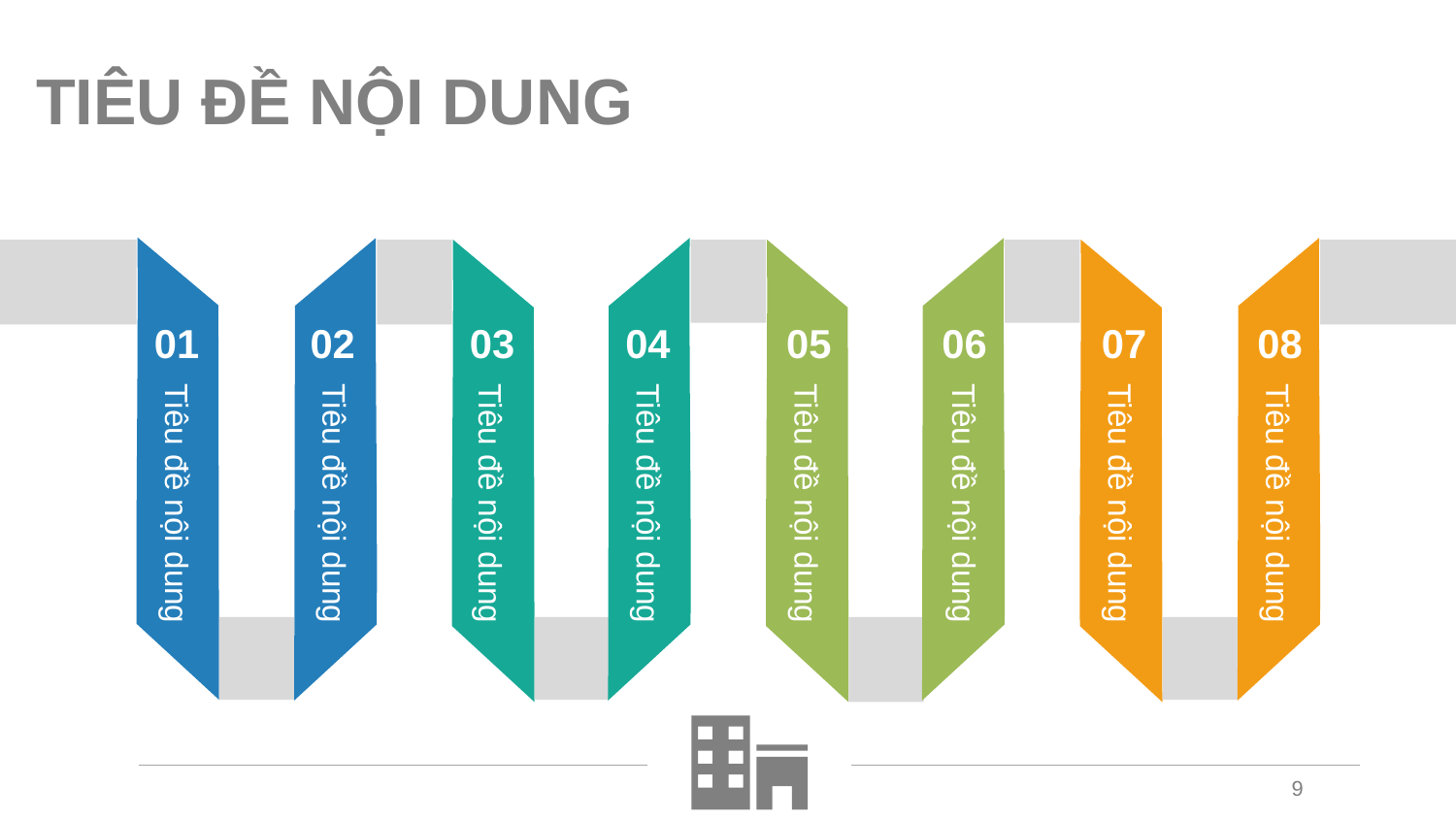

TIÊU ĐỀ NỘI DUNG

01
Tiêu đề nội dung

02
Tiêu đề nội dung

04
Tiêu đề nội dung

06
Tiêu đề nội dung

08
Tiêu đề nội dung

03
Tiêu đề nội dung

05
Tiêu đề nội dung

07
Tiêu đề nội dung